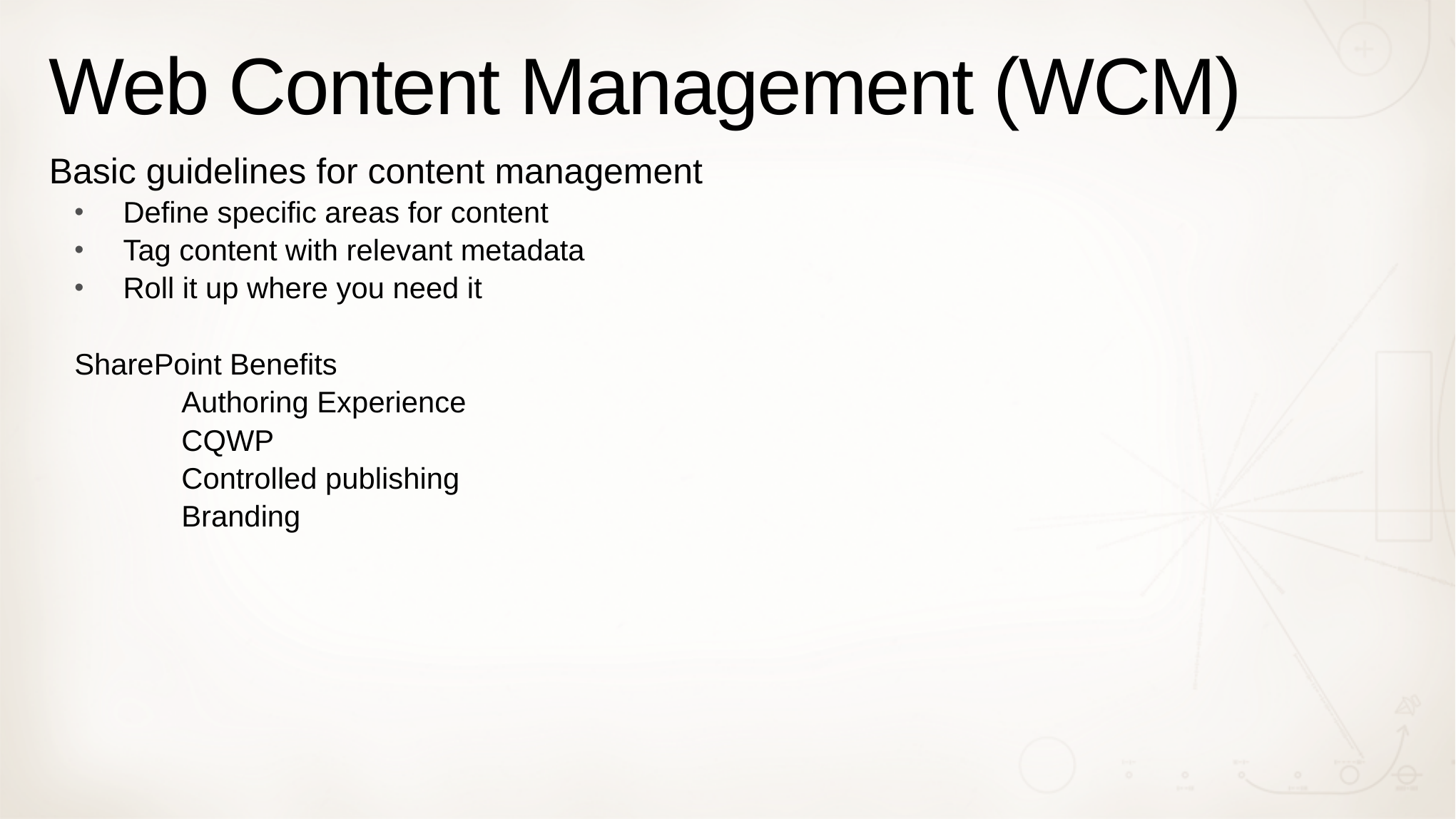

# Web Content Management (WCM)
Basic guidelines for content management
Define specific areas for content
Tag content with relevant metadata
Roll it up where you need it

SharePoint Benefits
	Authoring Experience
	CQWP
	Controlled publishing
	Branding